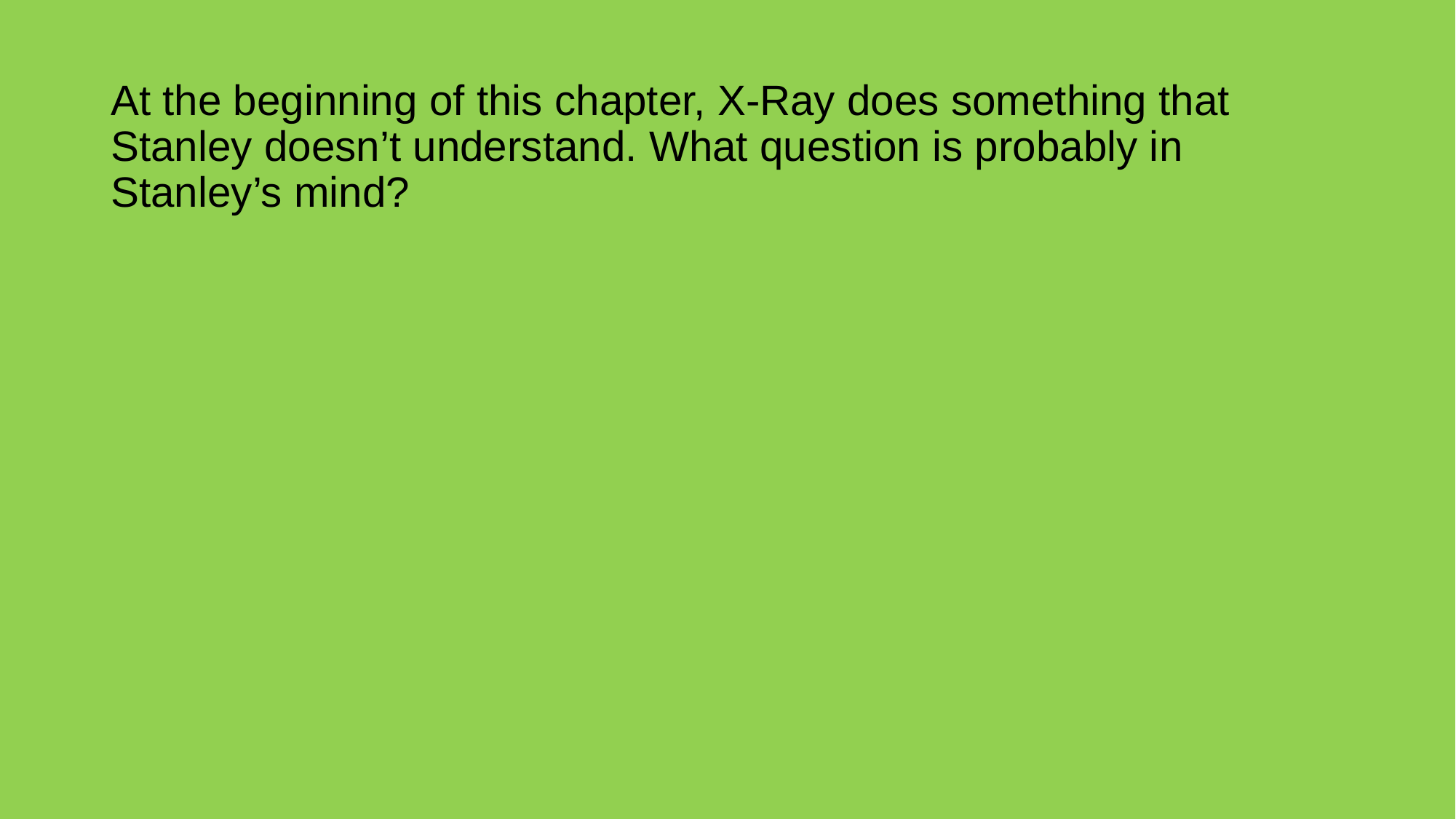

At the beginning of this chapter, X-Ray does something that Stanley doesn’t understand. What question is probably in Stanley’s mind?